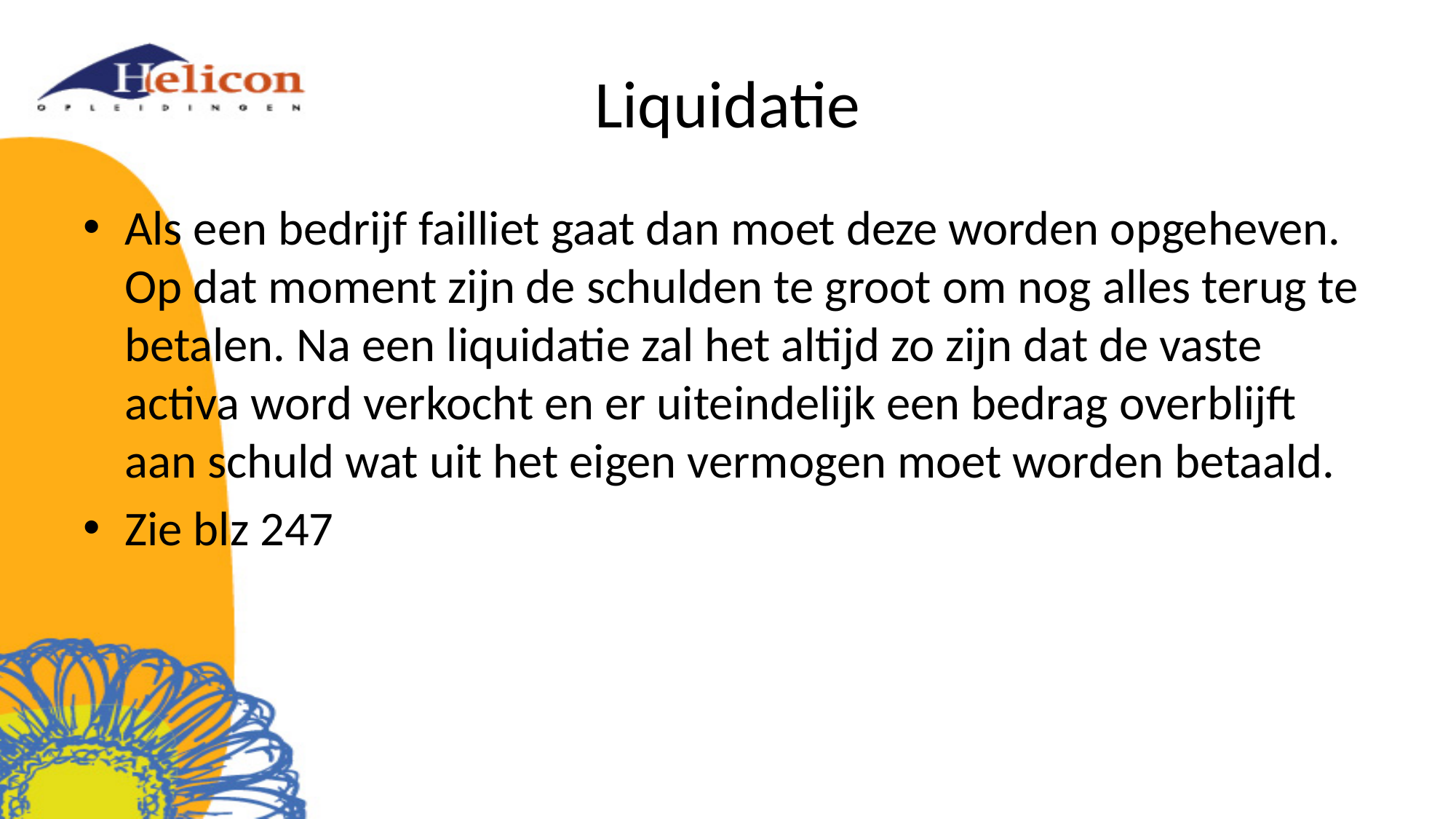

# Liquidatie
Als een bedrijf failliet gaat dan moet deze worden opgeheven. Op dat moment zijn de schulden te groot om nog alles terug te betalen. Na een liquidatie zal het altijd zo zijn dat de vaste activa word verkocht en er uiteindelijk een bedrag overblijft aan schuld wat uit het eigen vermogen moet worden betaald.
Zie blz 247